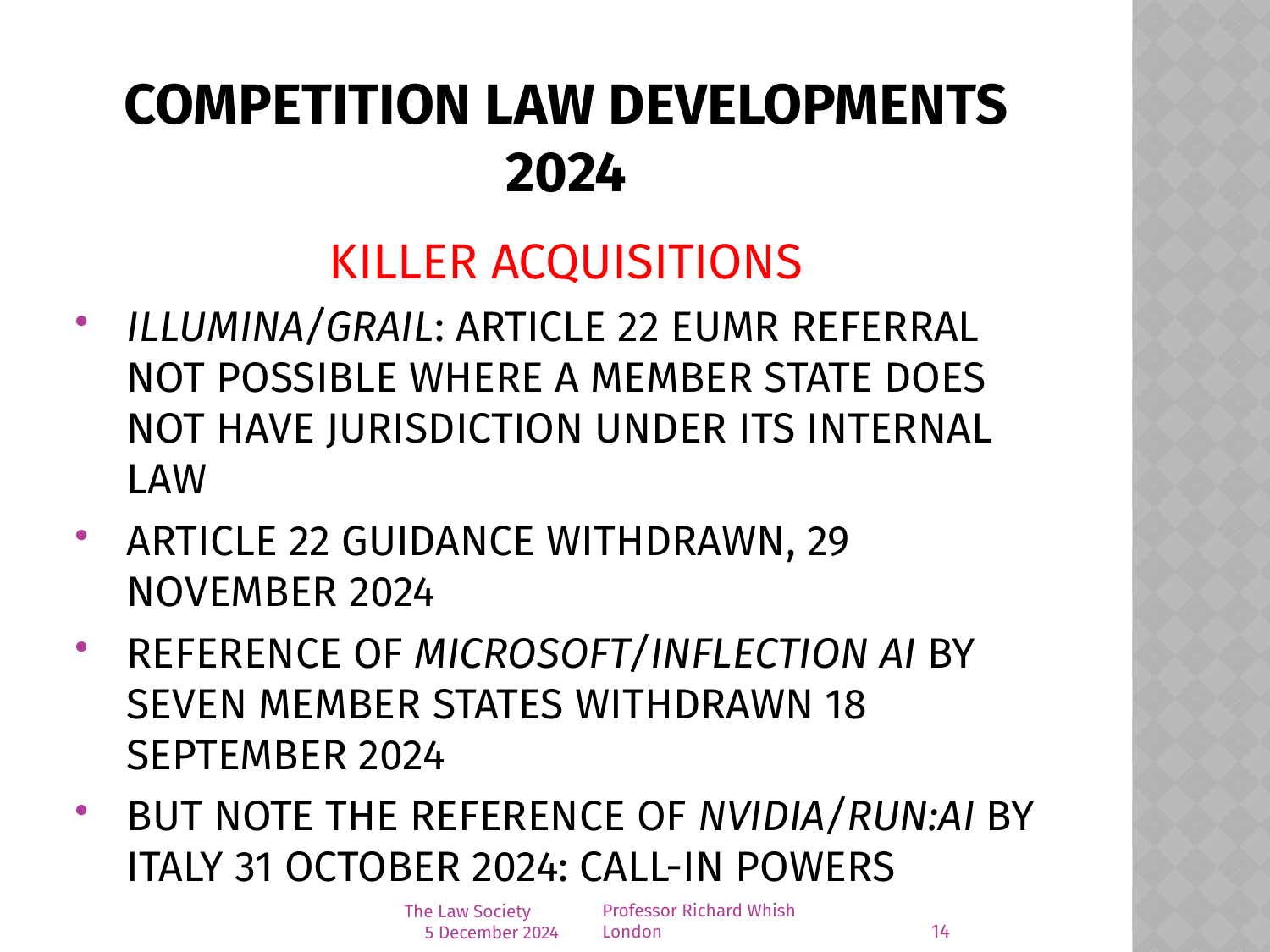

# Competition law developments 2024
KILLER ACQUISITIONS
ILLUMINA/GRAIL: ARTICLE 22 EUMR REFERRAL NOT POSSIBLE WHERE A MEMBER STATE DOES NOT HAVE JURISDICTION UNDER ITS INTERNAL LAW
Article 22 guidance withdrawn, 29 November 2024
Reference of Microsoft/inflection ai by seven member states withdrawn 18 september 2024
But note the reference of nvidia/run:ai by Italy 31 October 2024: CALL-IN POWERS
14
The Law Society
5 December 2024
Professor Richard Whish London